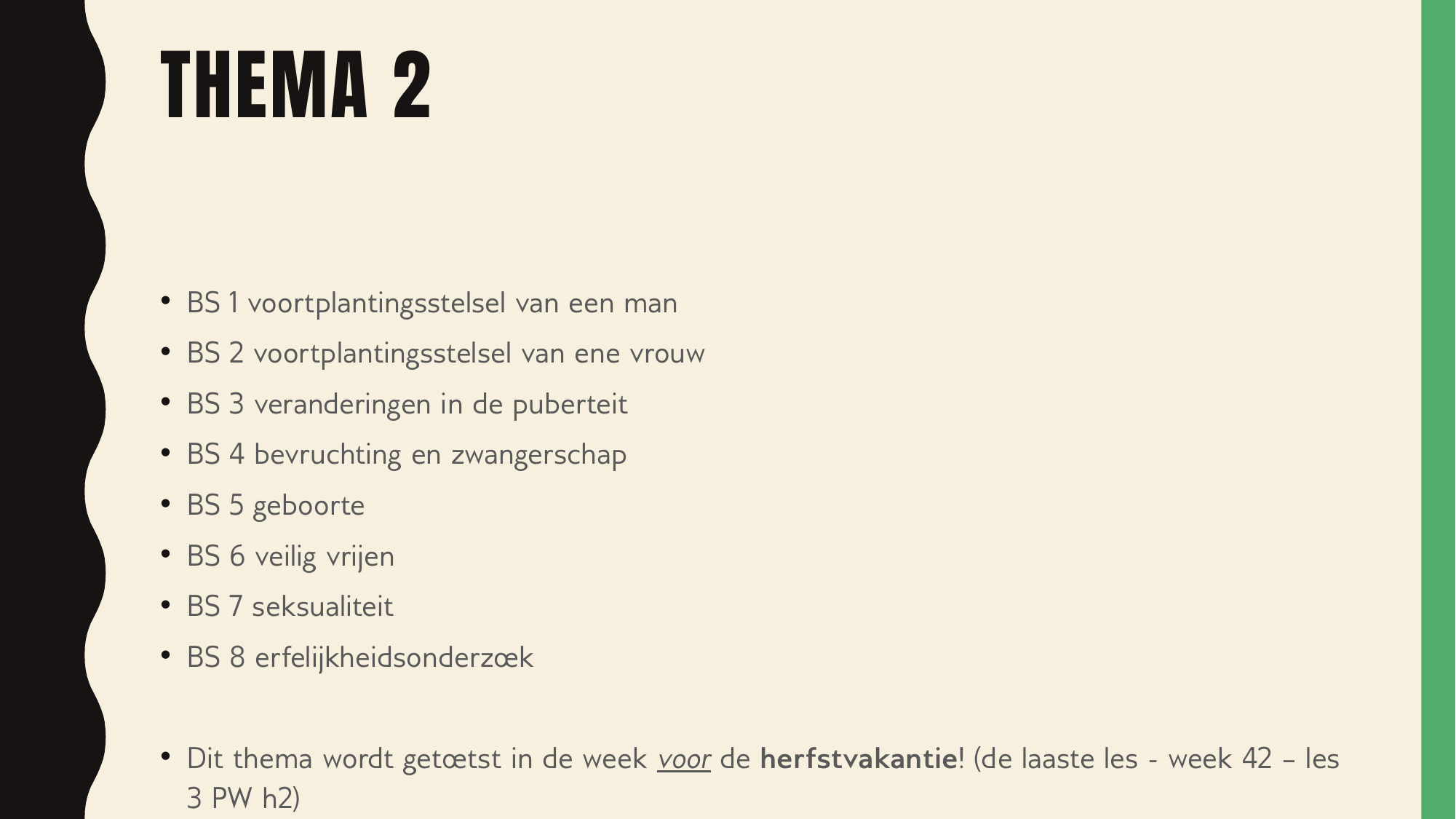

# Thema 2
BS 1 voortplantingsstelsel van een man
BS 2 voortplantingsstelsel van ene vrouw
BS 3 veranderingen in de puberteit
BS 4 bevruchting en zwangerschap
BS 5 geboorte
BS 6 veilig vrijen
BS 7 seksualiteit
BS 8 erfelijkheidsonderzoek

Dit thema wordt getoetst in de week voor de herfstvakantie! (de laaste les - week 42 – les 3 PW h2)